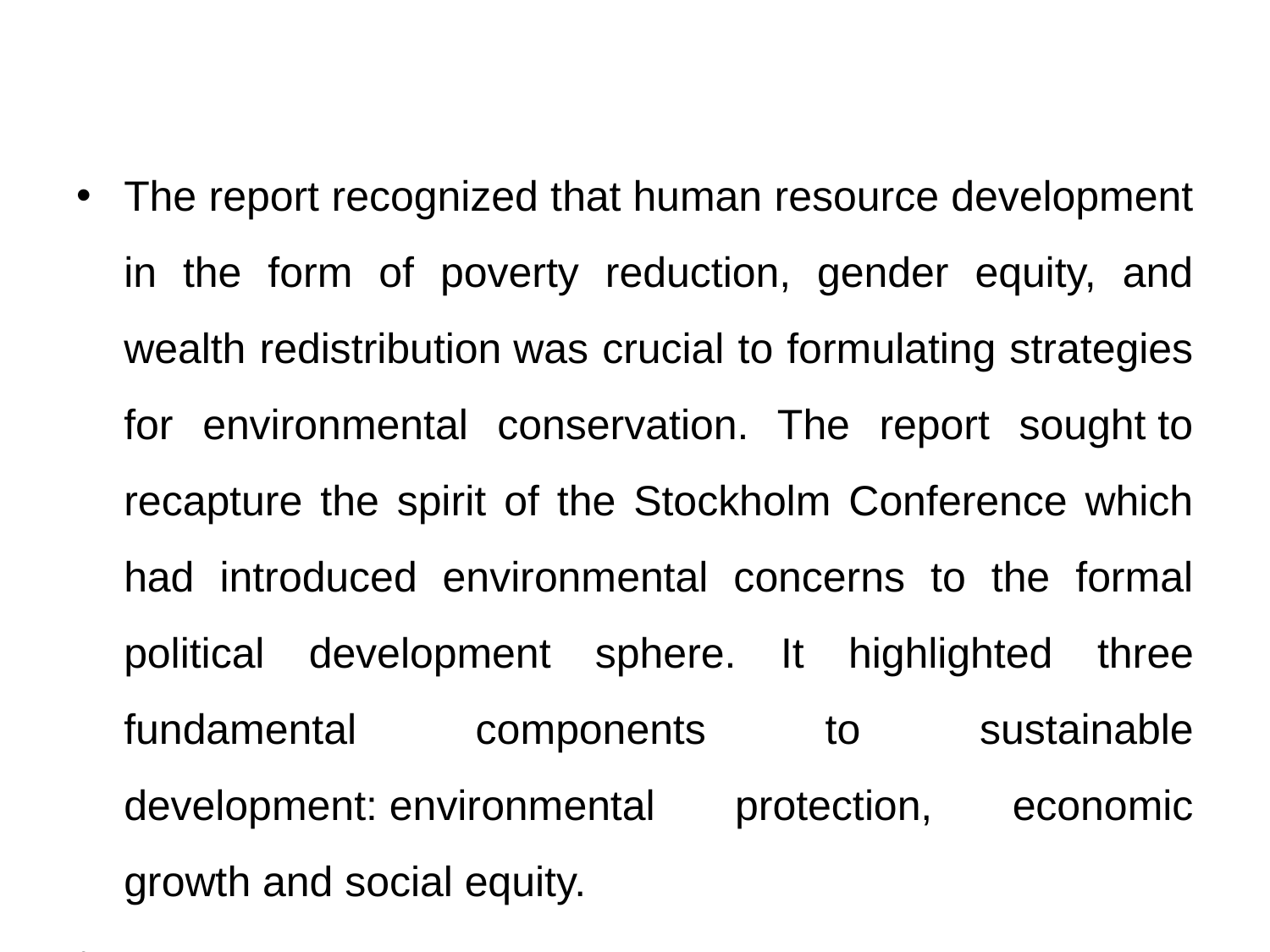

#
The report recognized that human resource development in the form of poverty reduction, gender equity, and wealth redistribution was crucial to formulating strategies for environmental conservation. The report sought to recapture the spirit of the Stockholm Conference which had introduced environmental concerns to the formal political development sphere. It highlighted three fundamental components to sustainable development: environmental protection, economic growth and social equity.
.